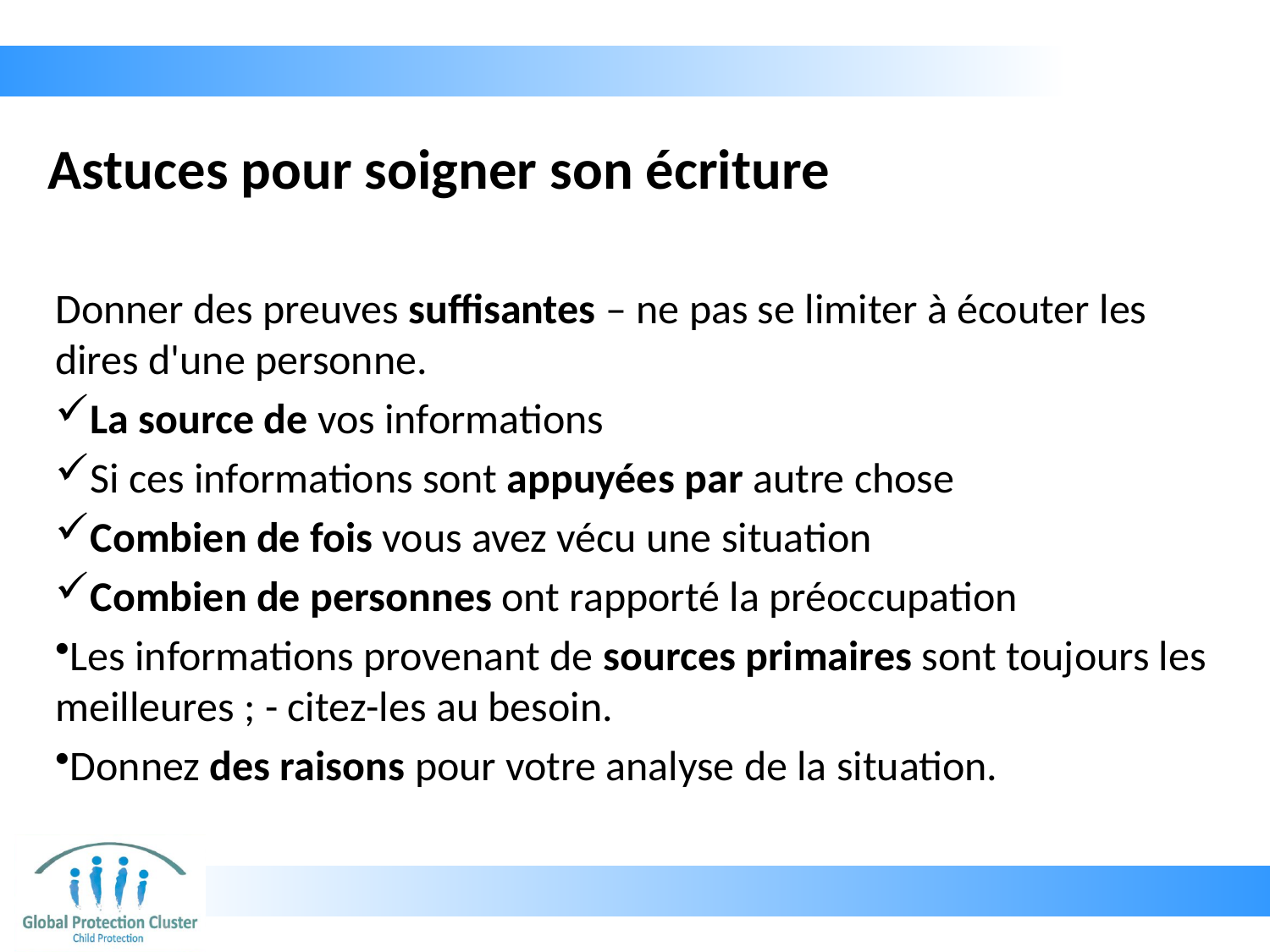

# Astuces pour soigner son écriture

Donner des preuves suffisantes – ne pas se limiter à écouter les dires d'une personne.
La source de vos informations
Si ces informations sont appuyées par autre chose
Combien de fois vous avez vécu une situation
Combien de personnes ont rapporté la préoccupation
Les informations provenant de sources primaires sont toujours les meilleures ; - citez-les au besoin.
Donnez des raisons pour votre analyse de la situation.